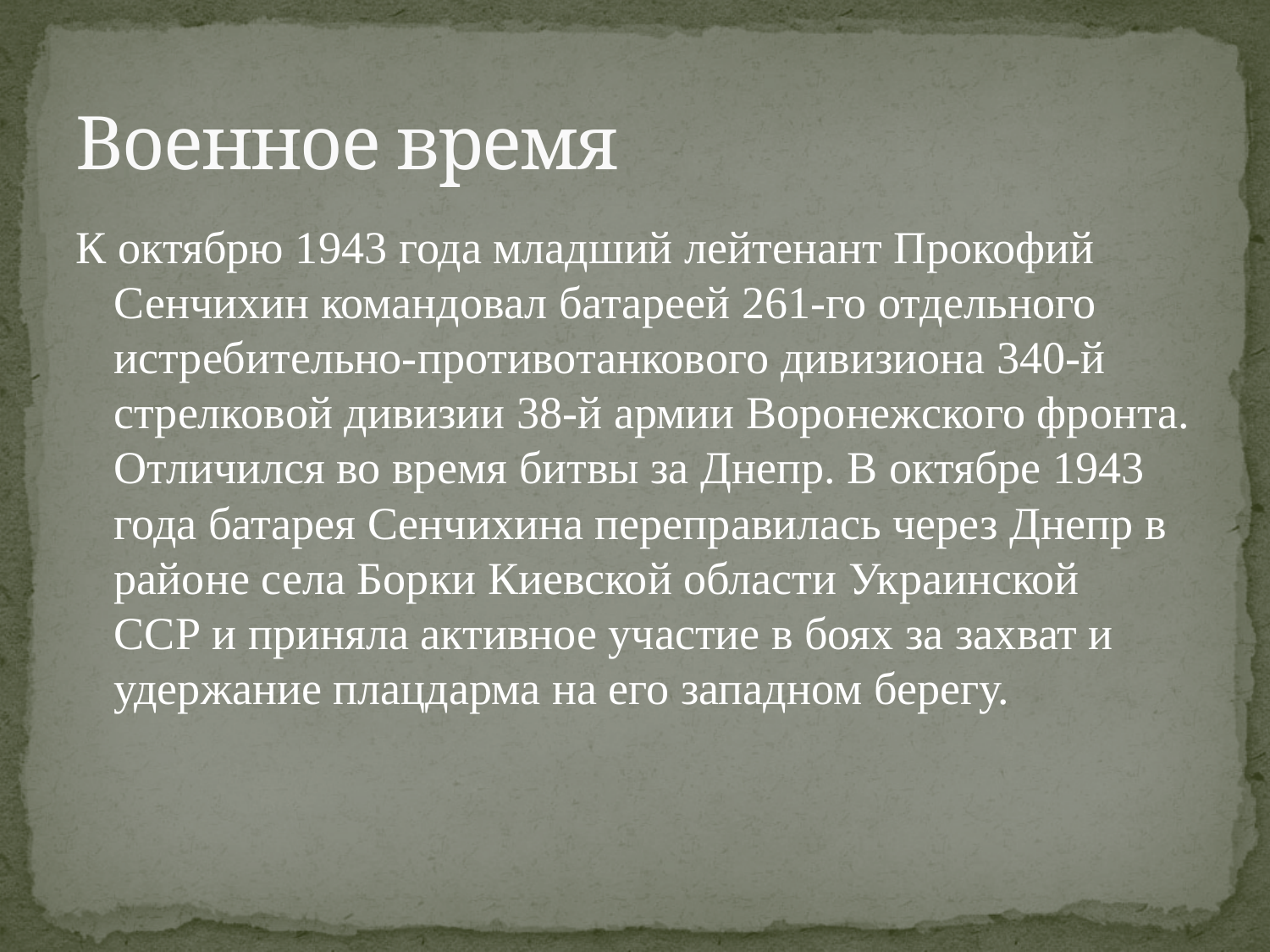

# Военное время
К октябрю 1943 года младший лейтенант Прокофий Сенчихин командовал батареей 261-го отдельного истребительно-противотанкового дивизиона 340-й стрелковой дивизии 38-й армии Воронежского фронта. Отличился во время битвы за Днепр. В октябре 1943 года батарея Сенчихина переправилась через Днепр в районе села Борки Киевской области Украинской ССР и приняла активное участие в боях за захват и удержание плацдарма на его западном берегу.